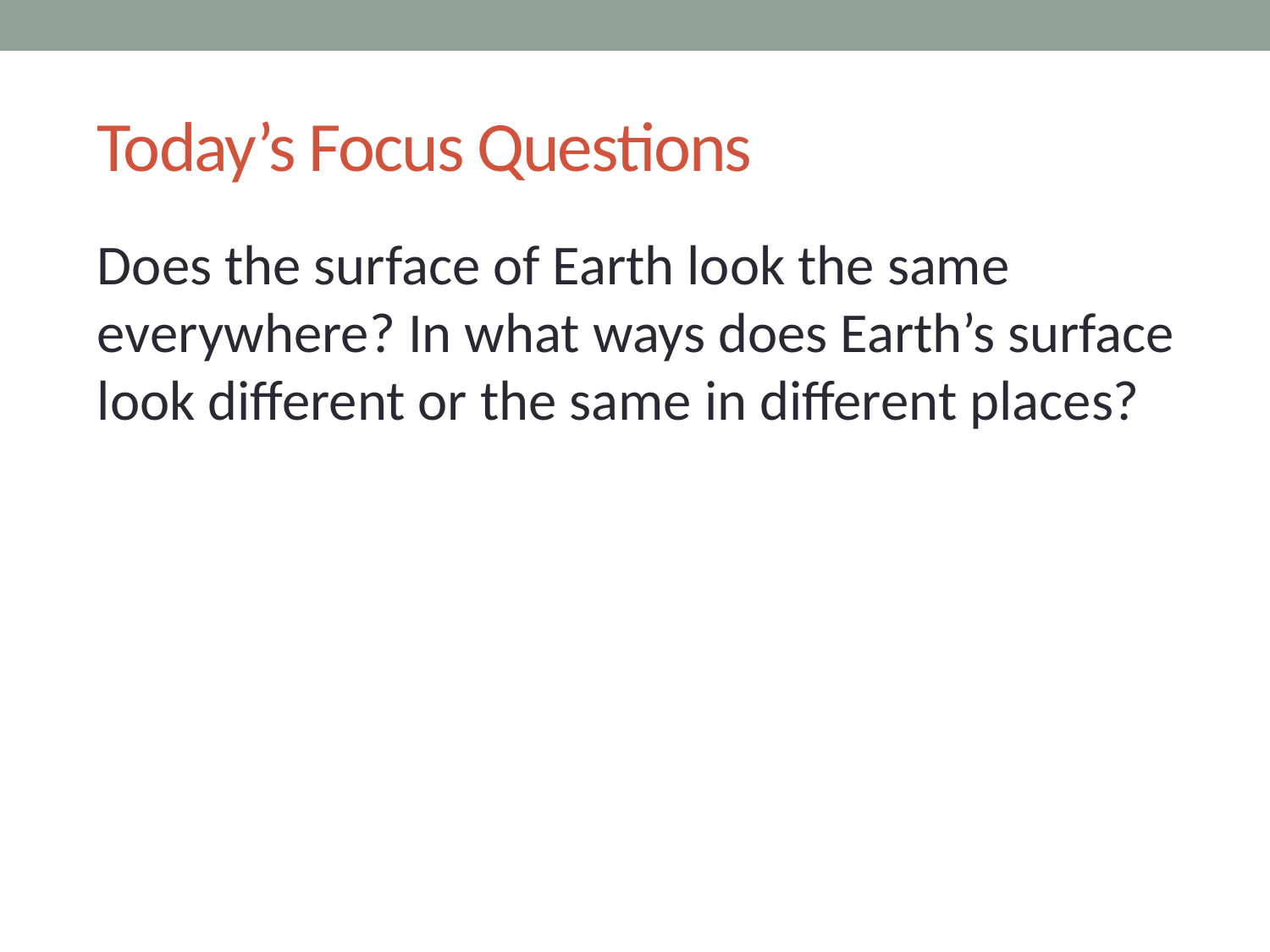

# Today’s Focus Questions
Does the surface of Earth look the same everywhere? In what ways does Earth’s surface look different or the same in different places?